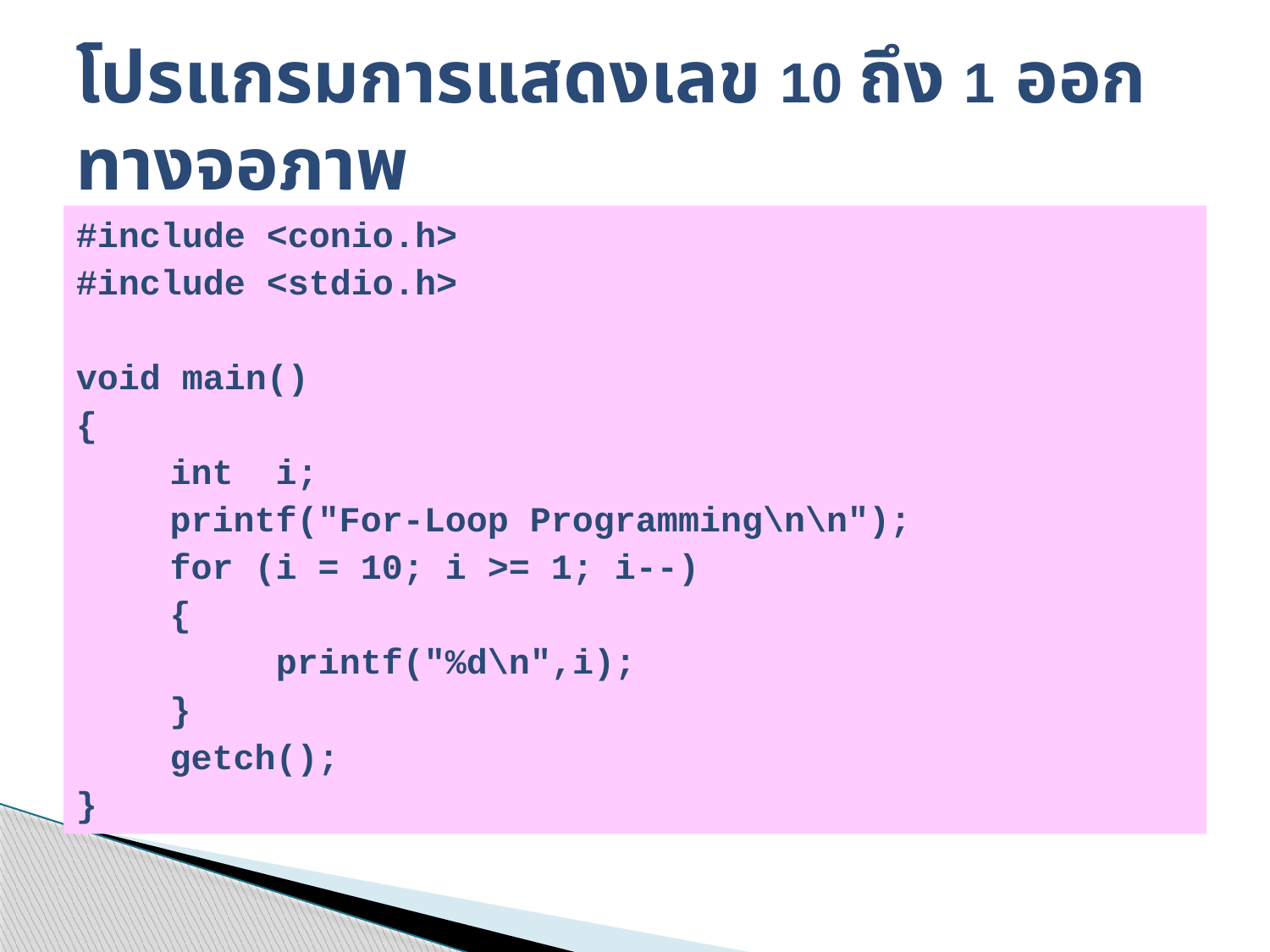

# โปรแกรมการแสดงเลข 10 ถึง 1 ออกทางจอภาพ
#include <conio.h>
#include <stdio.h>

void main()
{
	int  i;
 	printf("For-Loop Programming\n\n");
	for (i = 10; i >= 1; i--)
	{
	     printf("%d\n",i);
	}
	getch();
}